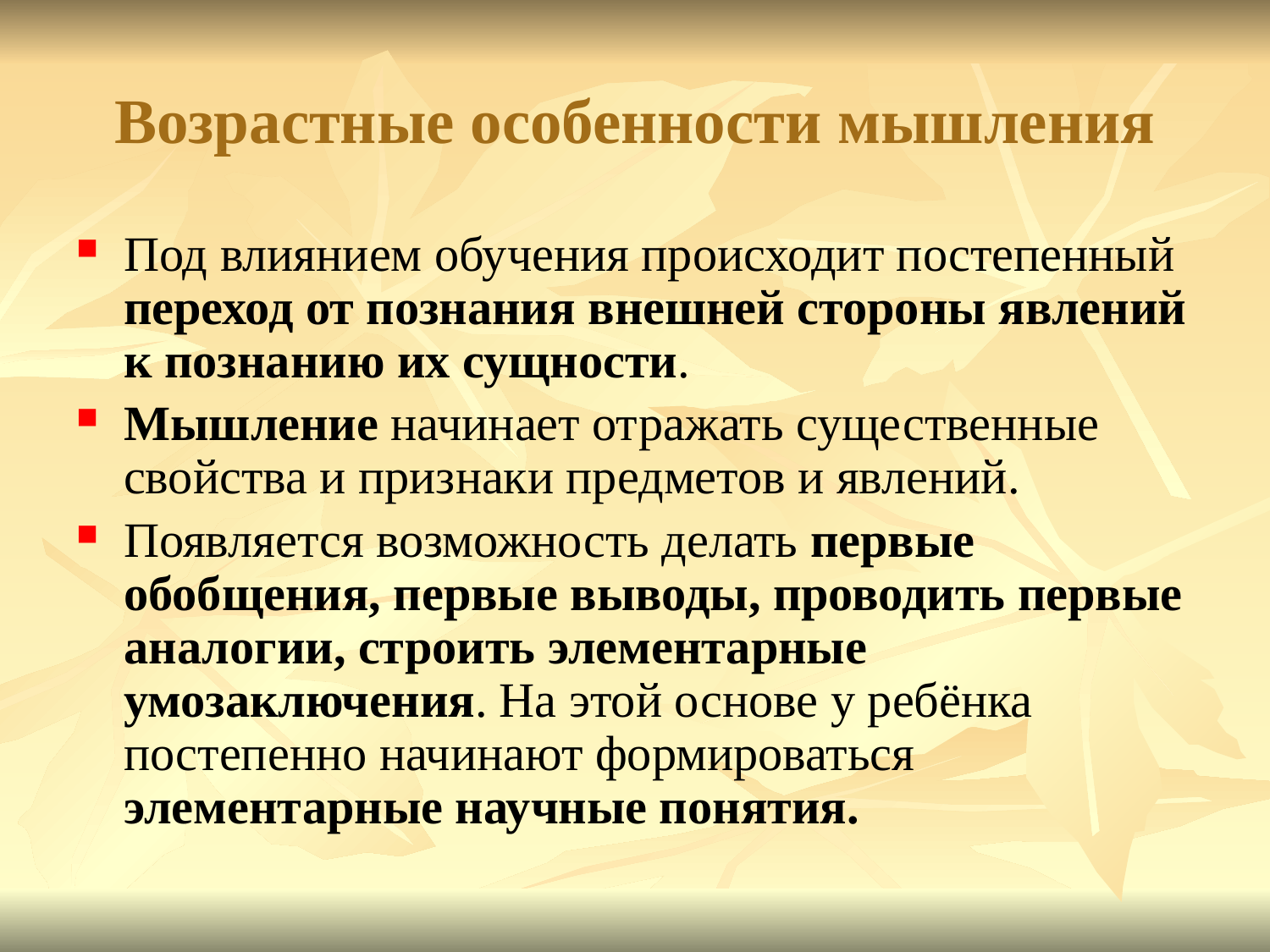

# Возрастные особенности мышления
Под влиянием обучения происходит постепенный переход от познания внешней стороны явлений к познанию их сущности.
Мышление начинает отражать существенные свойства и признаки предметов и явлений.
Появляется возможность делать первые обобщения, первые выводы, проводить первые аналогии, строить элементарные умозаключения. На этой основе у ребёнка постепенно начинают формироваться элементарные научные понятия.